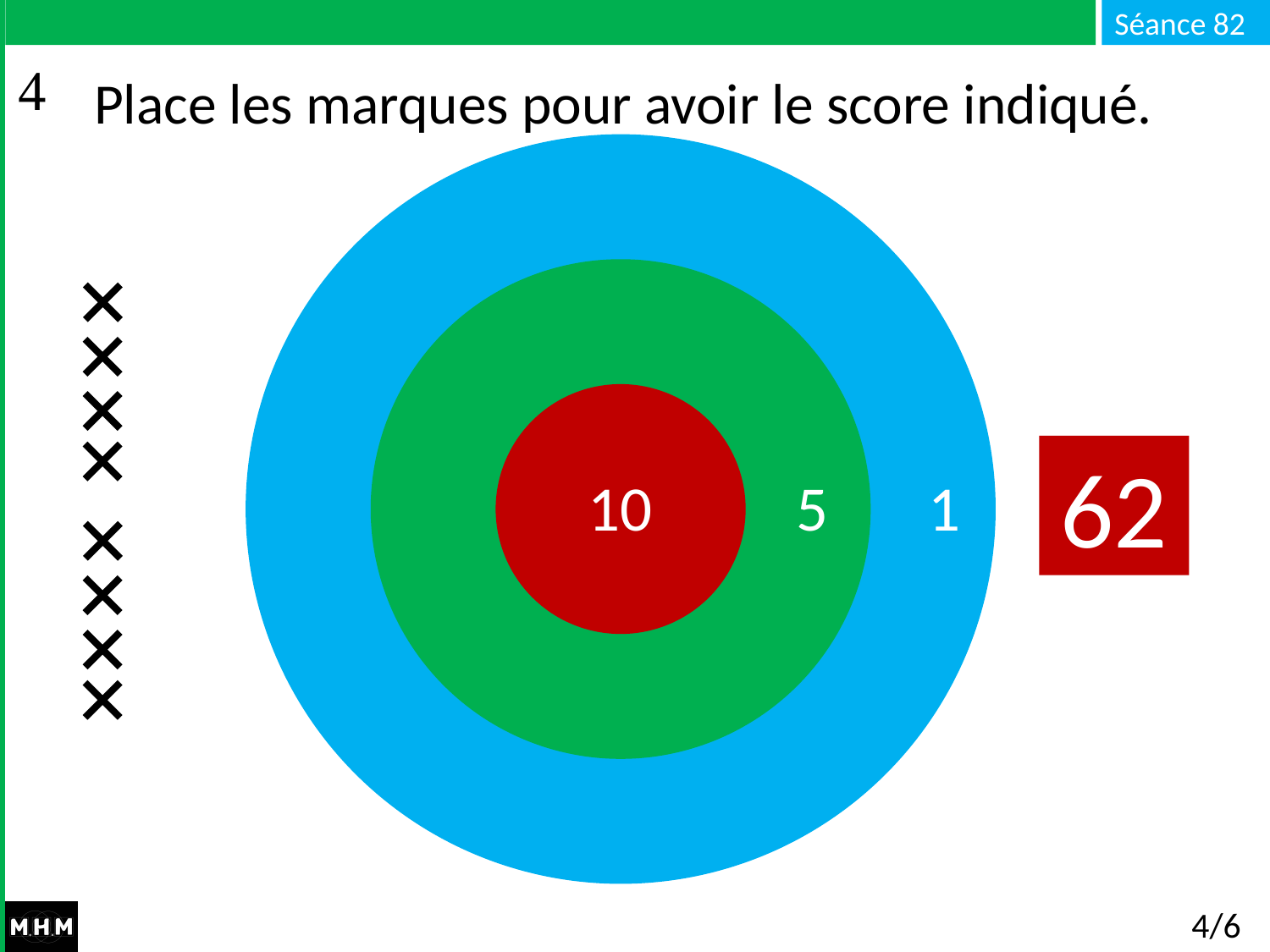

# Place les marques pour avoir le score indiqué.

62
10          5       1

4/6